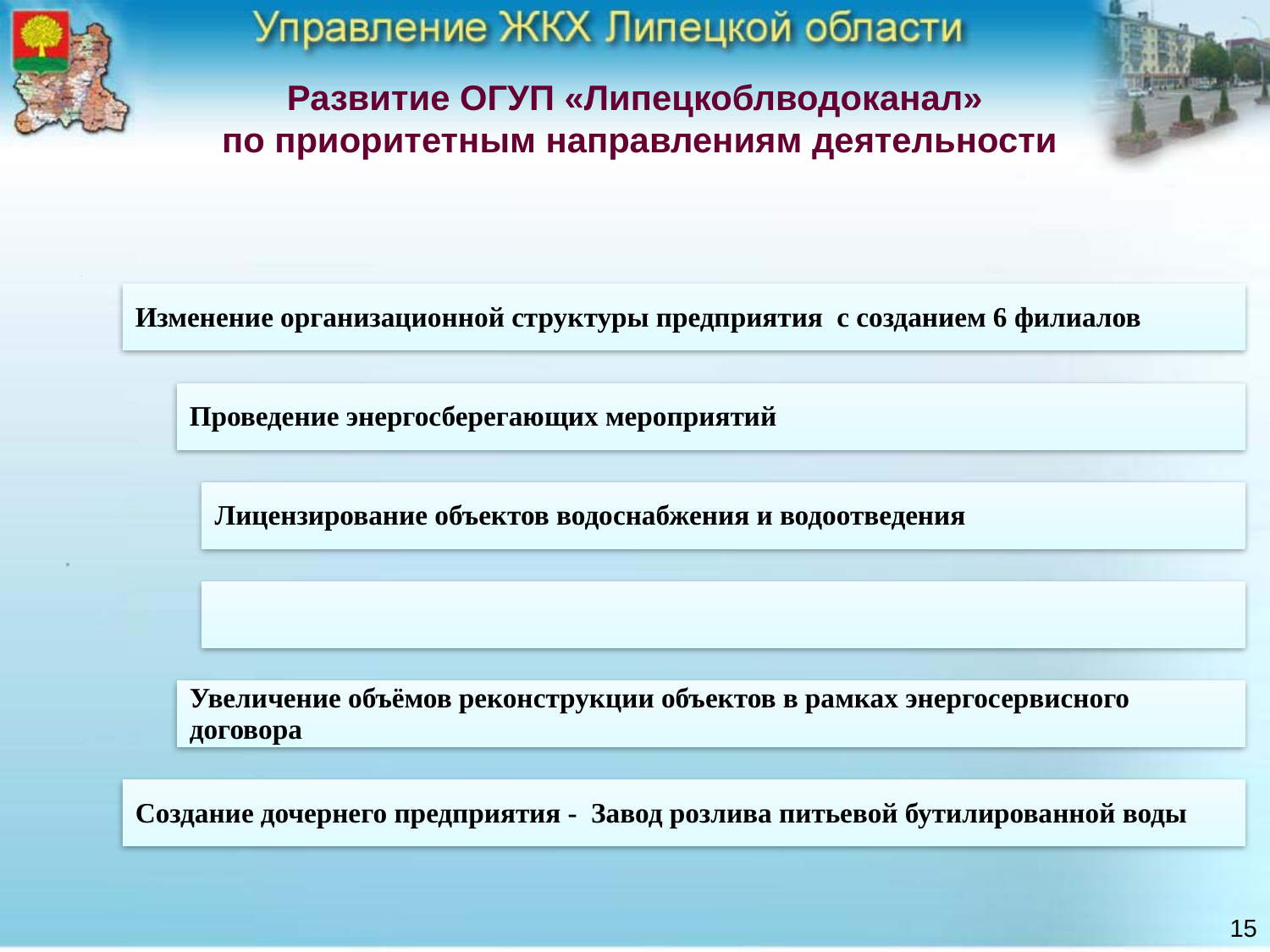

# Развитие ОГУП «Липецкоблводоканал» по приоритетным направлениям деятельности
Изменение организационной структуры предприятия  с созданием 6 филиалов
Проведение энергосберегающих мероприятий
Создание дочернего предприятия -  Завод розлива питьевой бутилированной воды
Увеличение объёмов реконструкции объектов в рамках энергосервисного договора
Лицензирование объектов водоснабжения и водоотведения
15